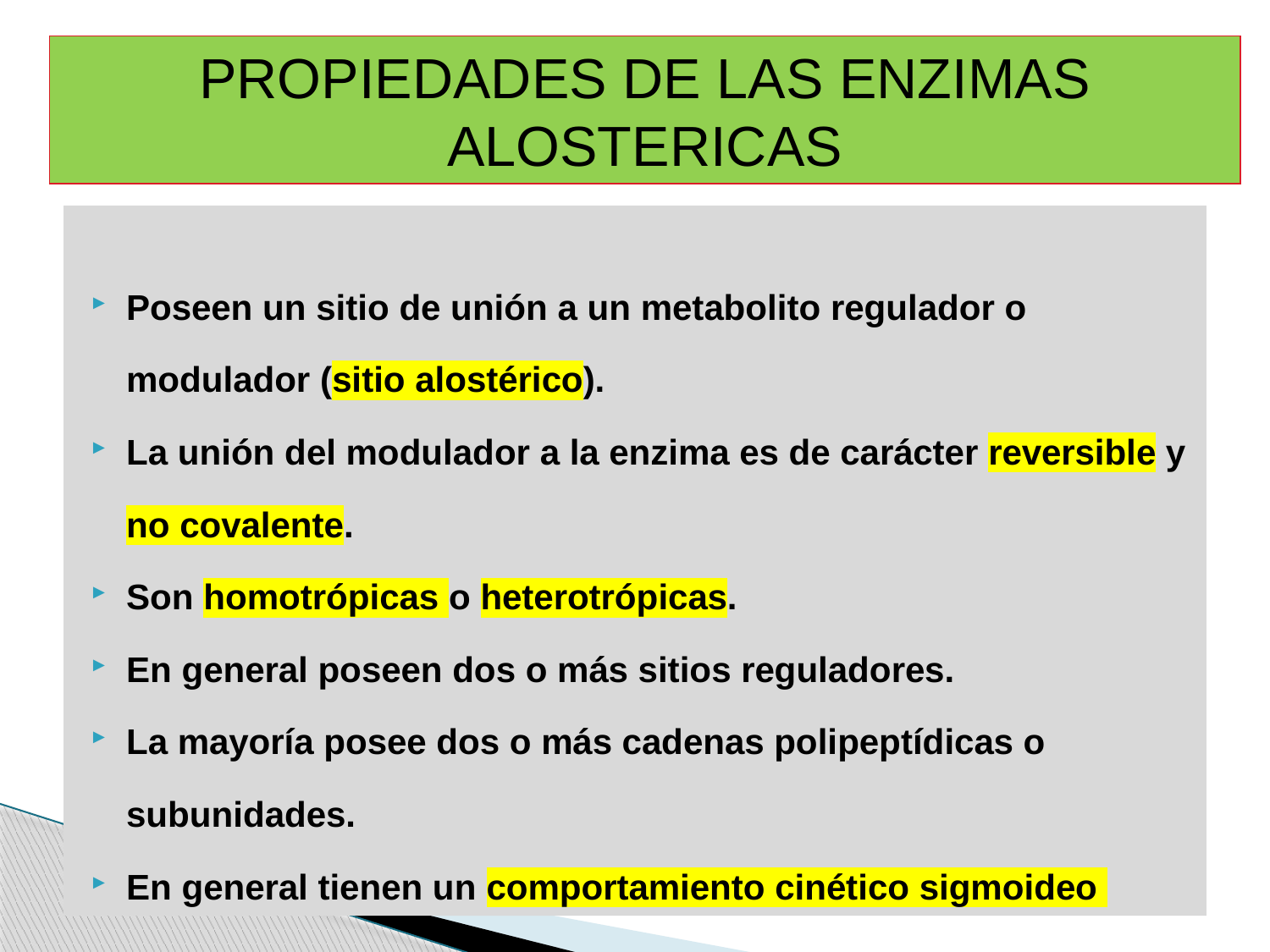

PROPIEDADES DE LAS ENZIMAS ALOSTERICAS

Poseen un sitio de unión a un metabolito regulador o modulador (sitio alostérico).
La unión del modulador a la enzima es de carácter reversible y no covalente.
Son homotrópicas o heterotrópicas.
En general poseen dos o más sitios reguladores.
La mayoría posee dos o más cadenas polipeptídicas o subunidades.
En general tienen un comportamiento cinético sigmoideo